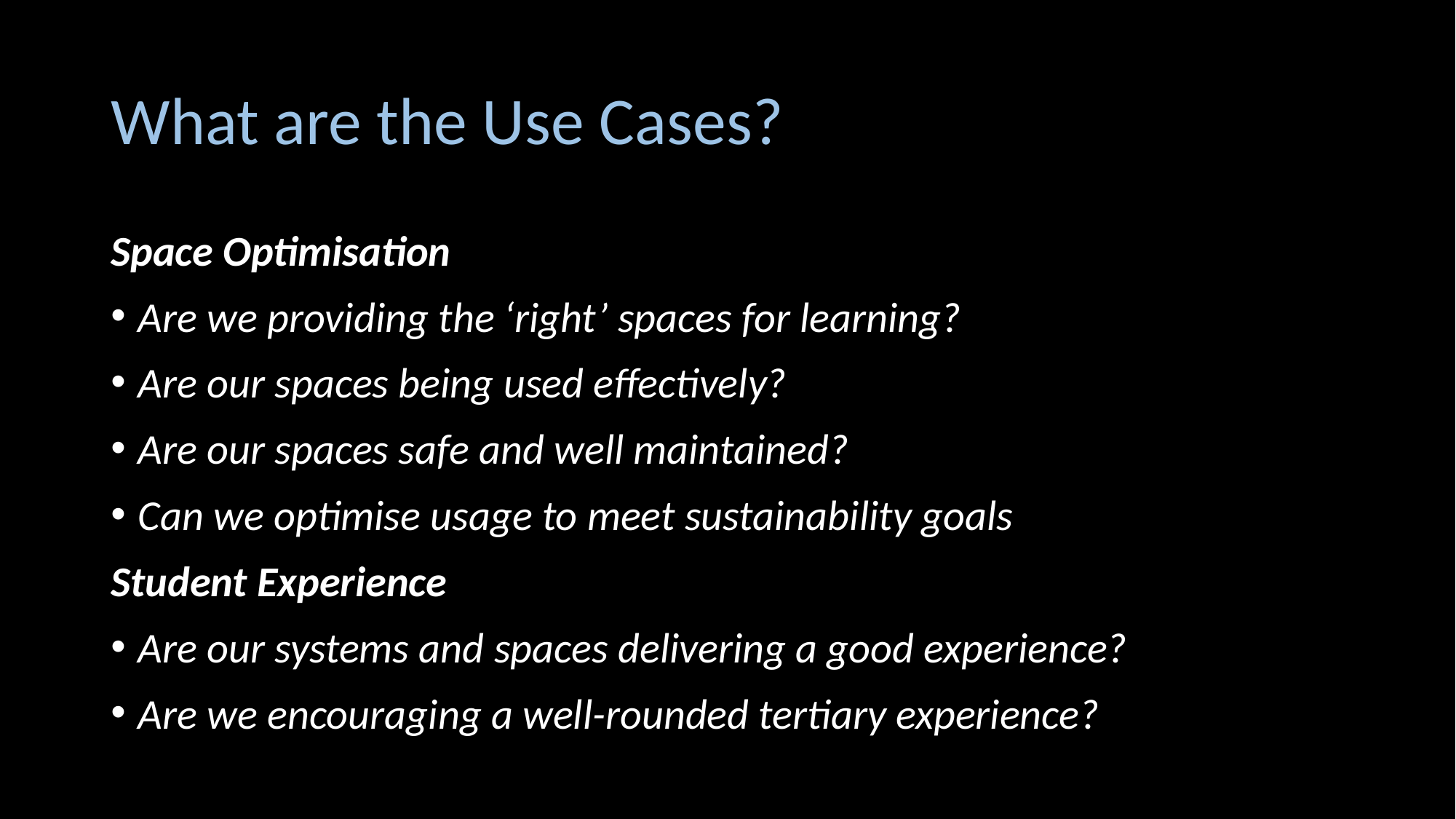

# What are the Use Cases?
Space Optimisation
Are we providing the ‘right’ spaces for learning?
Are our spaces being used effectively?
Are our spaces safe and well maintained?
Can we optimise usage to meet sustainability goals
Student Experience
Are our systems and spaces delivering a good experience?
Are we encouraging a well-rounded tertiary experience?